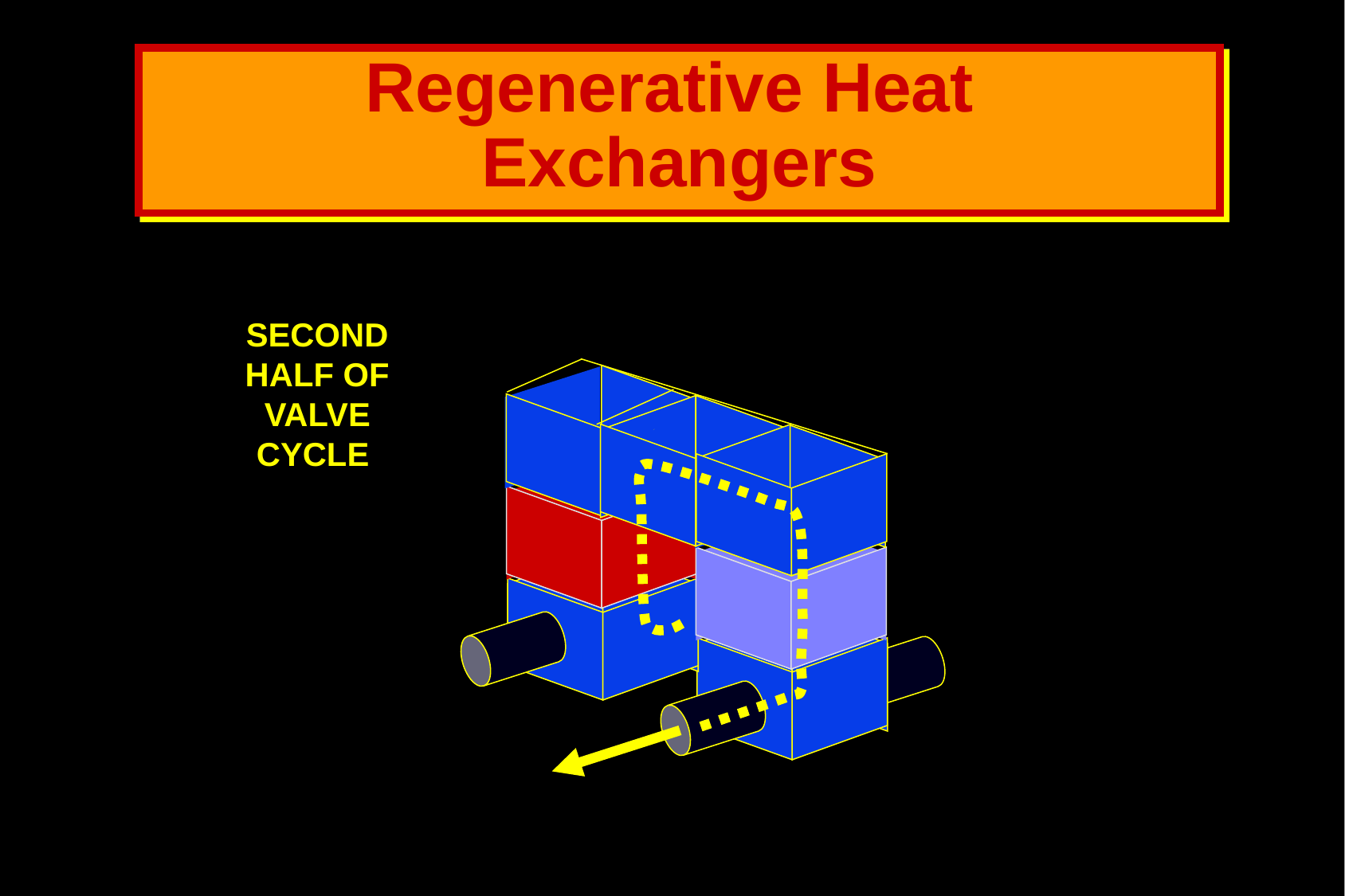

Regenerative Heat
Exchangers
SECOND HALF OF VALVE CYCLE